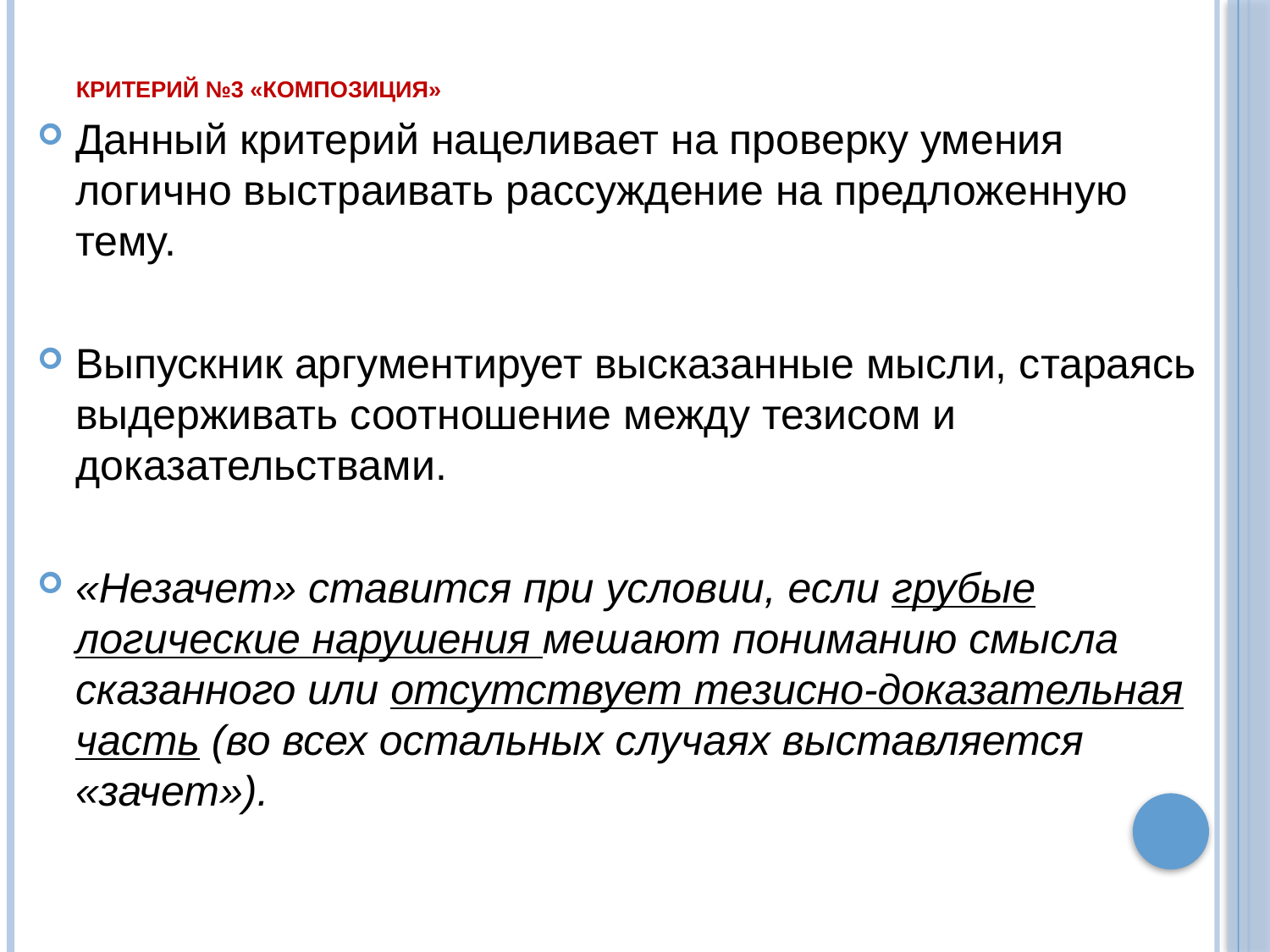

# Критерий №3 «Композиция»
Данный критерий нацеливает на проверку умения логично выстраивать рассуждение на предложенную тему.

Выпускник аргументирует высказанные мысли, стараясь выдерживать соотношение между тезисом и доказательствами.

«Незачет» ставится при условии, если грубые логические нарушения мешают пониманию смысла сказанного или отсутствует тезисно-доказательная часть (во всех остальных случаях выставляется «зачет»).